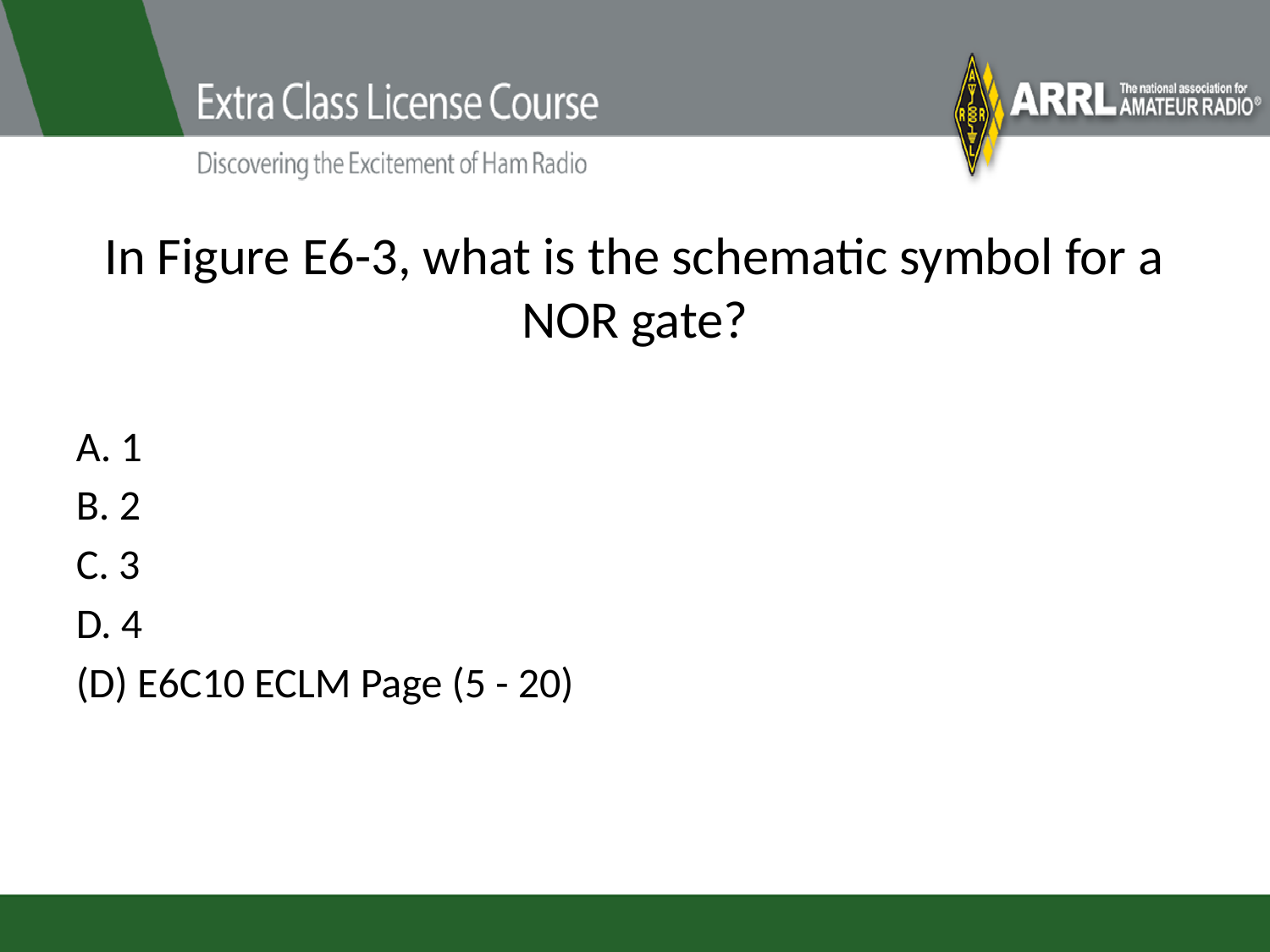

# In Figure E6-3, what is the schematic symbol for a NOR gate?
A. 1
B. 2
C. 3
D. 4
(D) E6C10 ECLM Page (5 - 20)